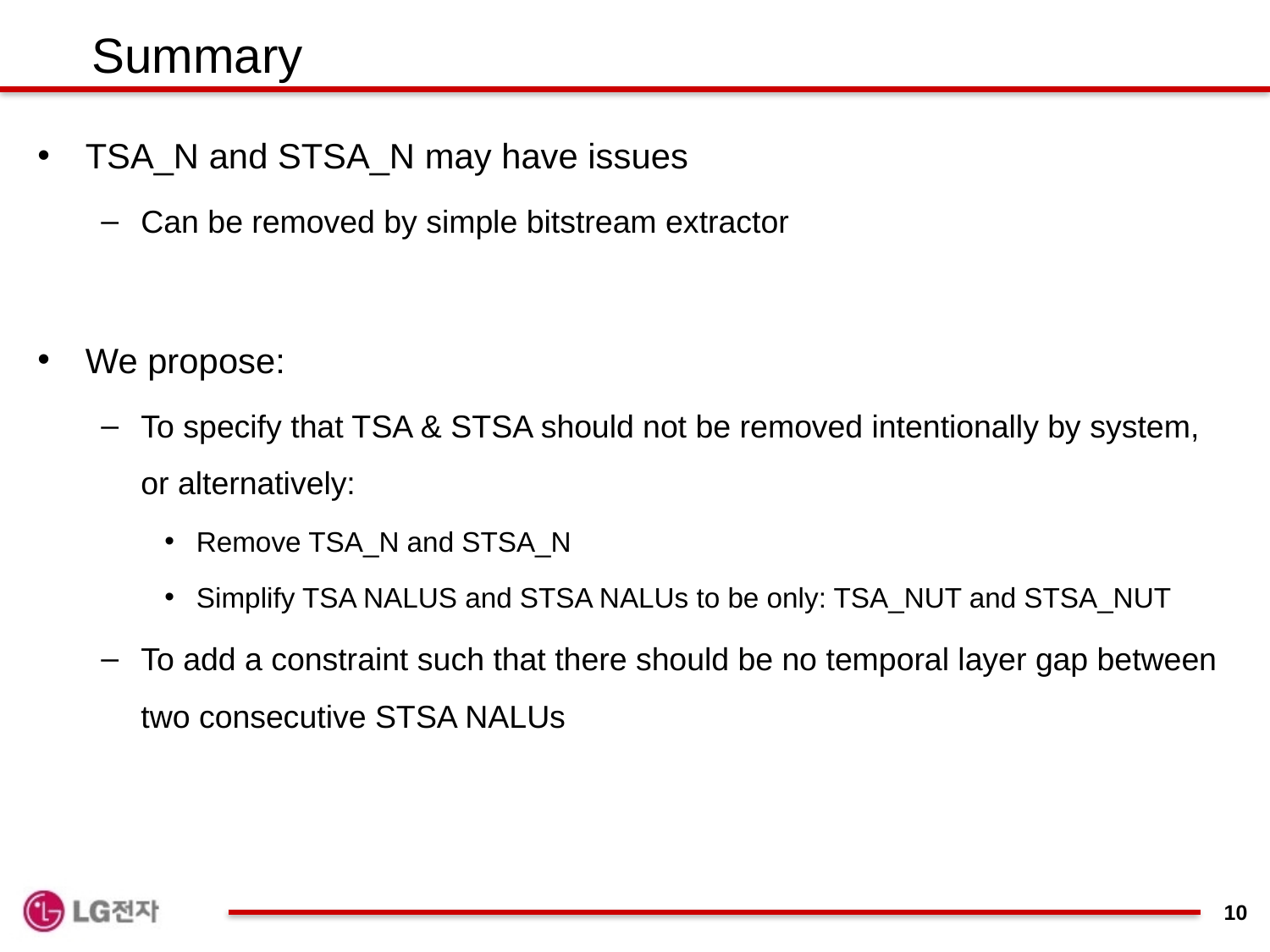

# Summary
TSA_N and STSA_N may have issues
Can be removed by simple bitstream extractor

We propose:
To specify that TSA & STSA should not be removed intentionally by system, or alternatively:
Remove TSA_N and STSA_N
Simplify TSA NALUS and STSA NALUs to be only: TSA_NUT and STSA_NUT
To add a constraint such that there should be no temporal layer gap between two consecutive STSA NALUs
10